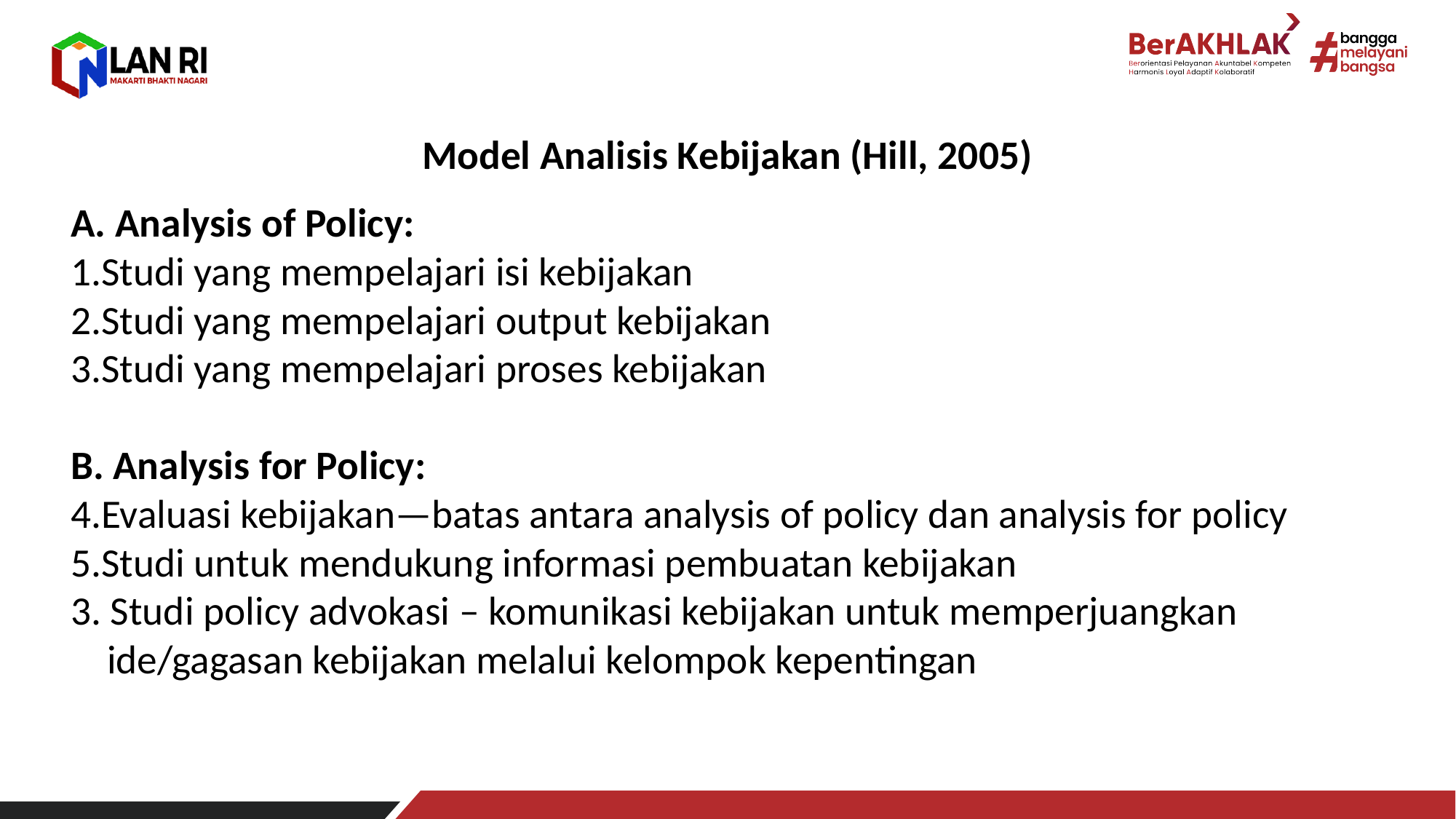

Model Analisis Kebijakan (Hill, 2005)

A. Analysis of Policy:
Studi yang mempelajari isi kebijakan
Studi yang mempelajari output kebijakan
Studi yang mempelajari proses kebijakan

B. Analysis for Policy:
Evaluasi kebijakan—batas antara analysis of policy dan analysis for policy
Studi untuk mendukung informasi pembuatan kebijakan
3. Studi policy advokasi – komunikasi kebijakan untuk memperjuangkan
    ide/gagasan kebijakan melalui kelompok kepentingan